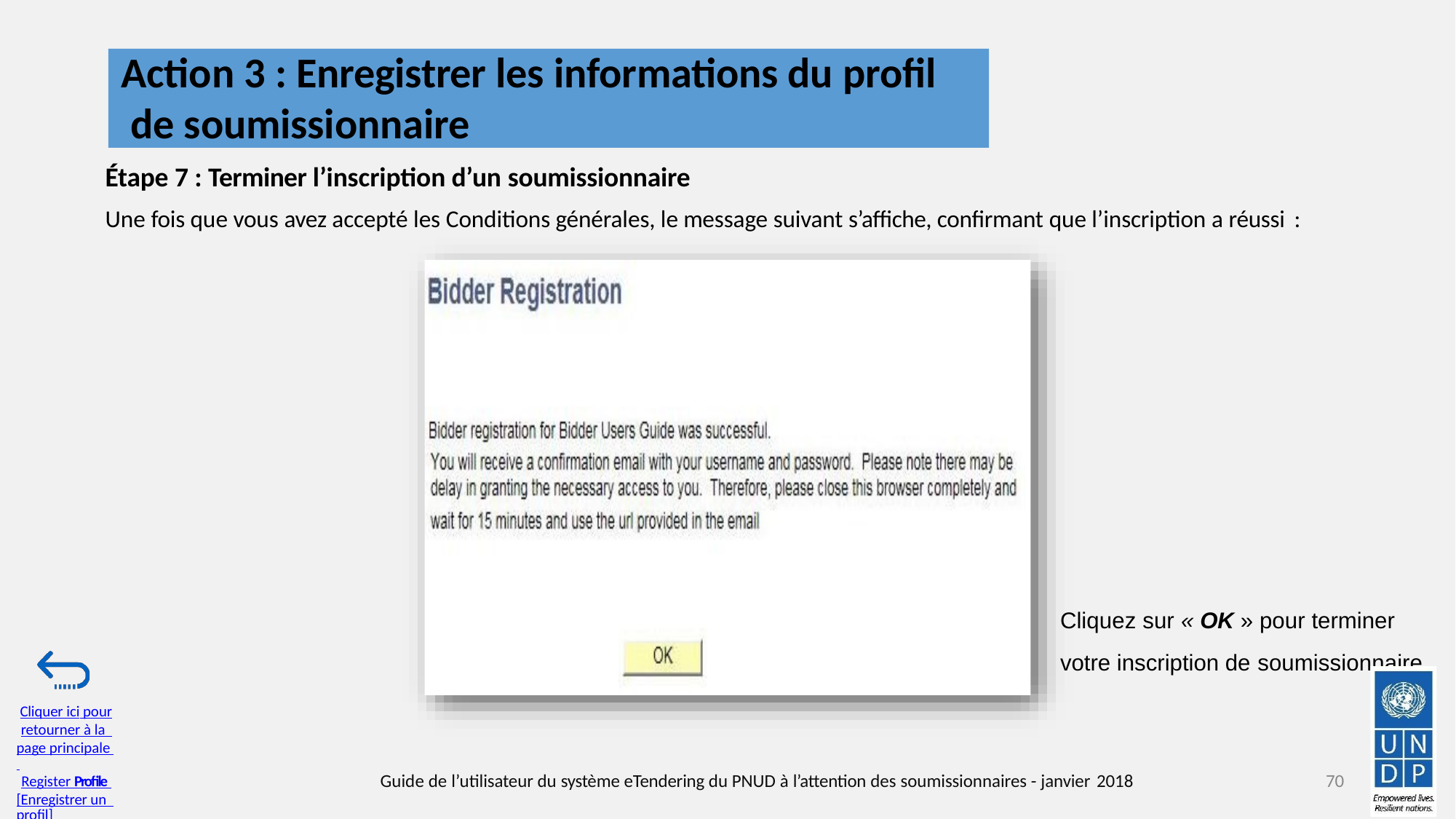

# Action 3 : Enregistrer les informations du profil  de soumissionnaire

Étape 7 : Terminer l’inscription d’un soumissionnaire
Une fois que vous avez accepté les Conditions générales, le message suivant s’affiche, confirmant que l’inscription a réussi :

Cliquez sur « OK » pour terminer
votre inscription de soumissionnaire.

Cliquer ici pour
retourner à la  page principale  Register Profile  [Enregistrer un  profil]
Guide de l’utilisateur du système eTendering du PNUD à l’attention des soumissionnaires - janvier 2018
70